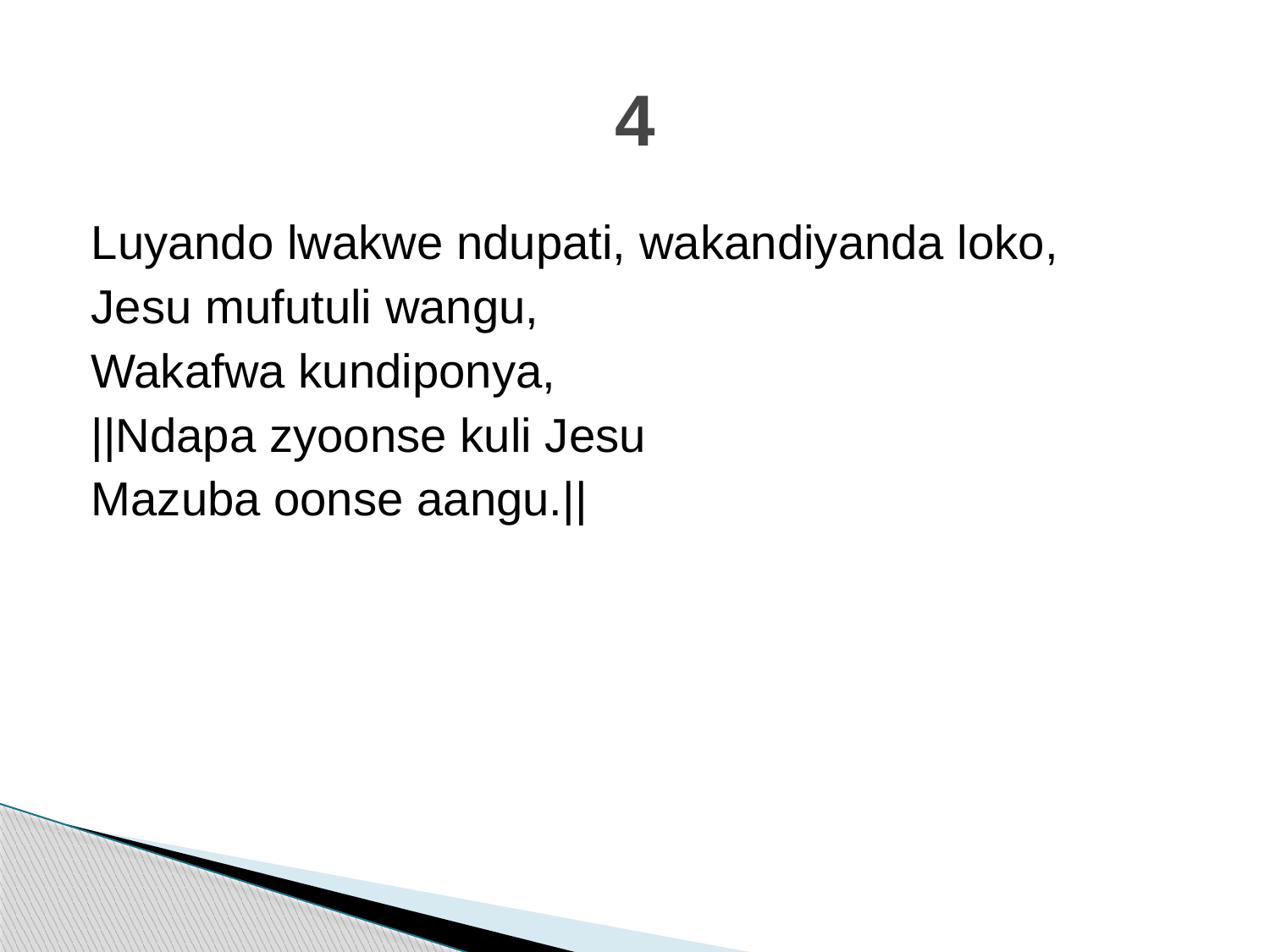

# 4
Luyando lwakwe ndupati, wakandiyanda loko,
Jesu mufutuli wangu,
Wakafwa kundiponya,
||Ndapa zyoonse kuli Jesu
Mazuba oonse aangu.||